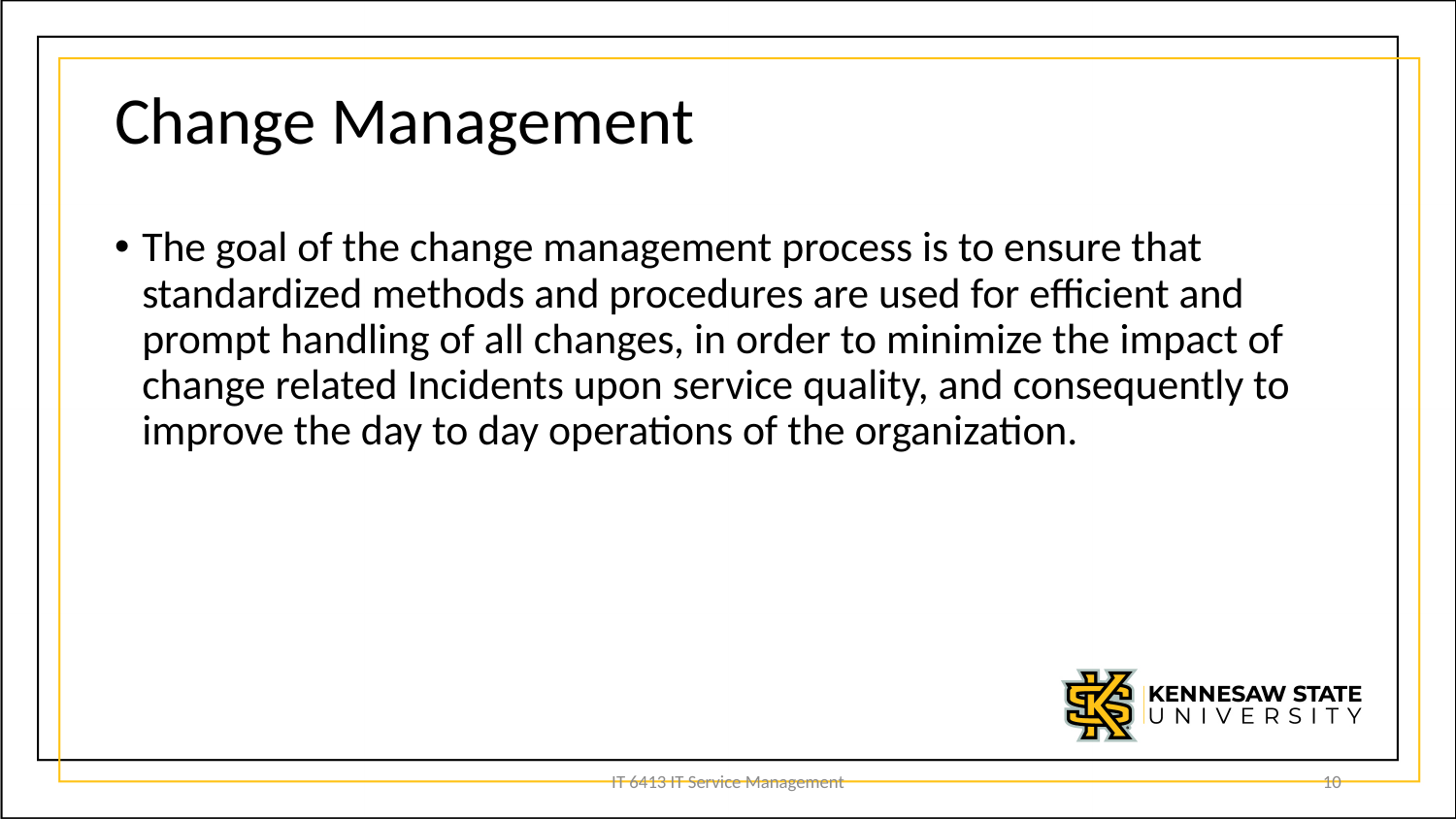

# Change Management
The goal of the change management process is to ensure that standardized methods and procedures are used for efficient and prompt handling of all changes, in order to minimize the impact of change related Incidents upon service quality, and consequently to improve the day to day operations of the organization.
IT 6413 IT Service Management
10